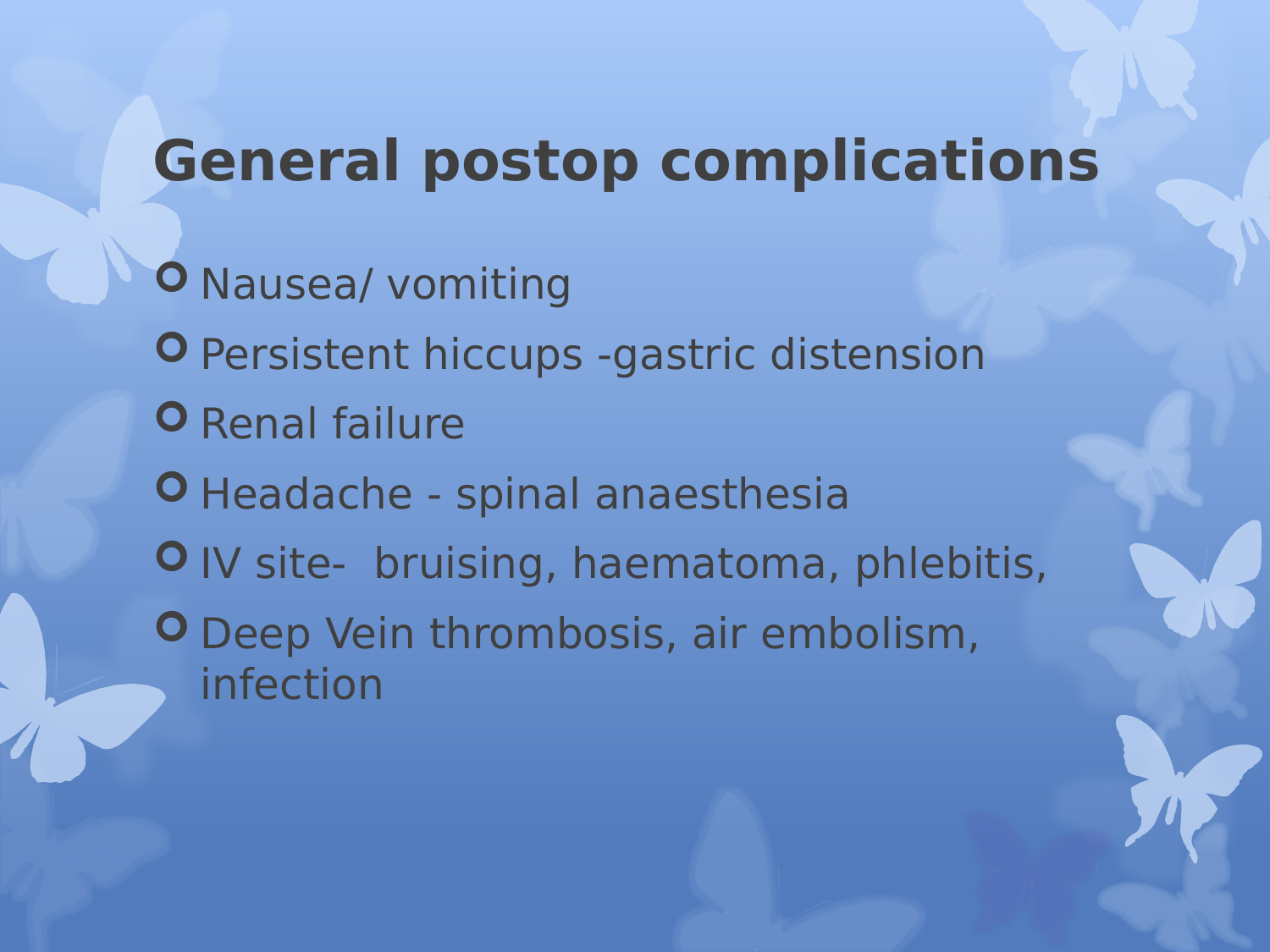

# General postop complications
Nausea/ vomiting
Persistent hiccups -gastric distension
Renal failure
Headache - spinal anaesthesia
IV site-  bruising, haematoma, phlebitis,
Deep Vein thrombosis, air embolism, infection